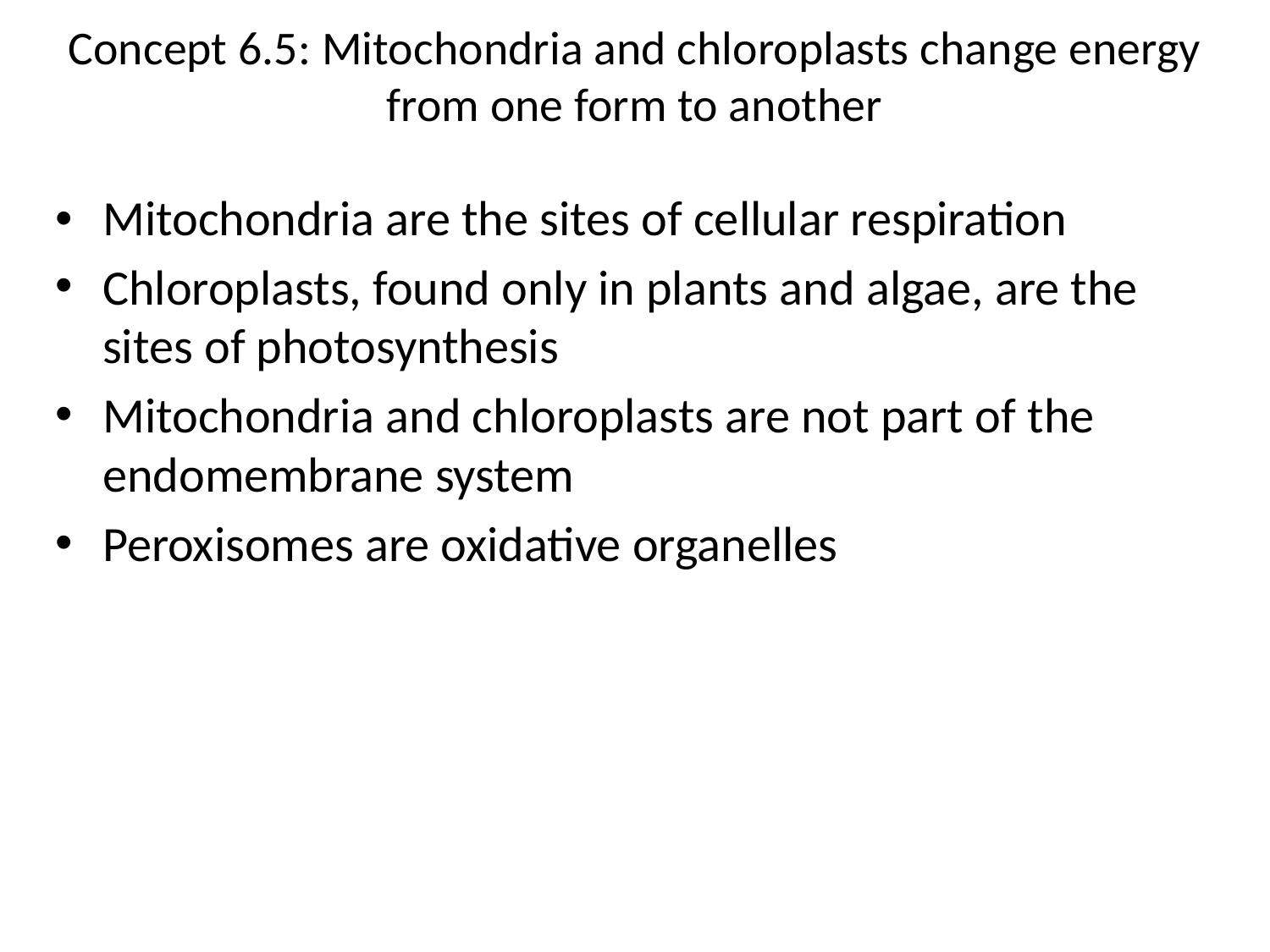

# Concept 6.5: Mitochondria and chloroplasts change energy from one form to another
Mitochondria are the sites of cellular respiration
Chloroplasts, found only in plants and algae, are the sites of photosynthesis
Mitochondria and chloroplasts are not part of the endomembrane system
Peroxisomes are oxidative organelles